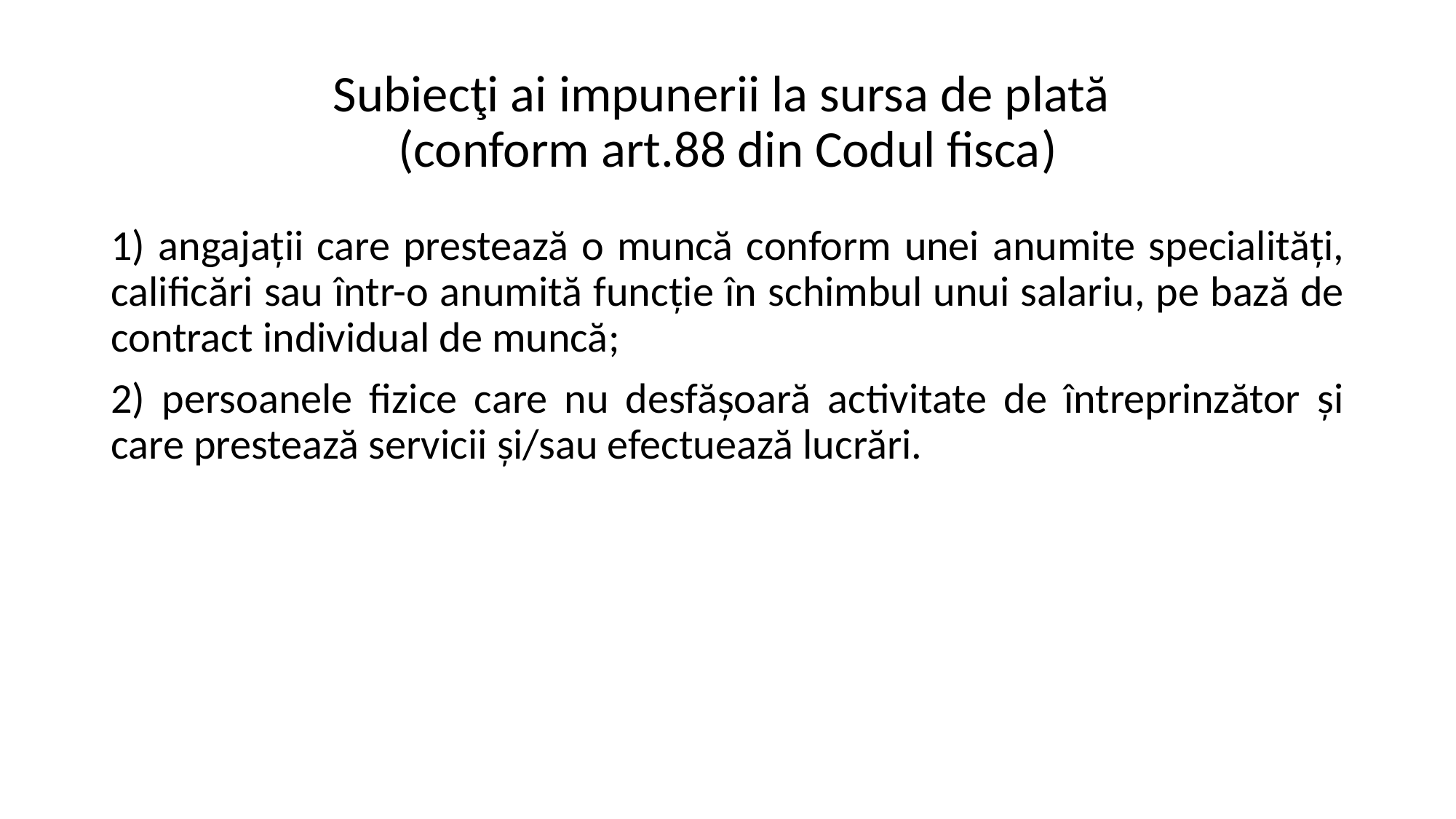

# Subiecţi ai impunerii la sursa de plată (conform art.88 din Codul fisca)
1) angajaţii care prestează o muncă conform unei anumite specialităţi, calificări sau într-o anumită funcţie în schimbul unui salariu, pe bază de contract individual de muncă;
2) persoanele fizice care nu desfăşoară activitate de întreprinzător şi care prestează servicii şi/sau efectuează lucrări.